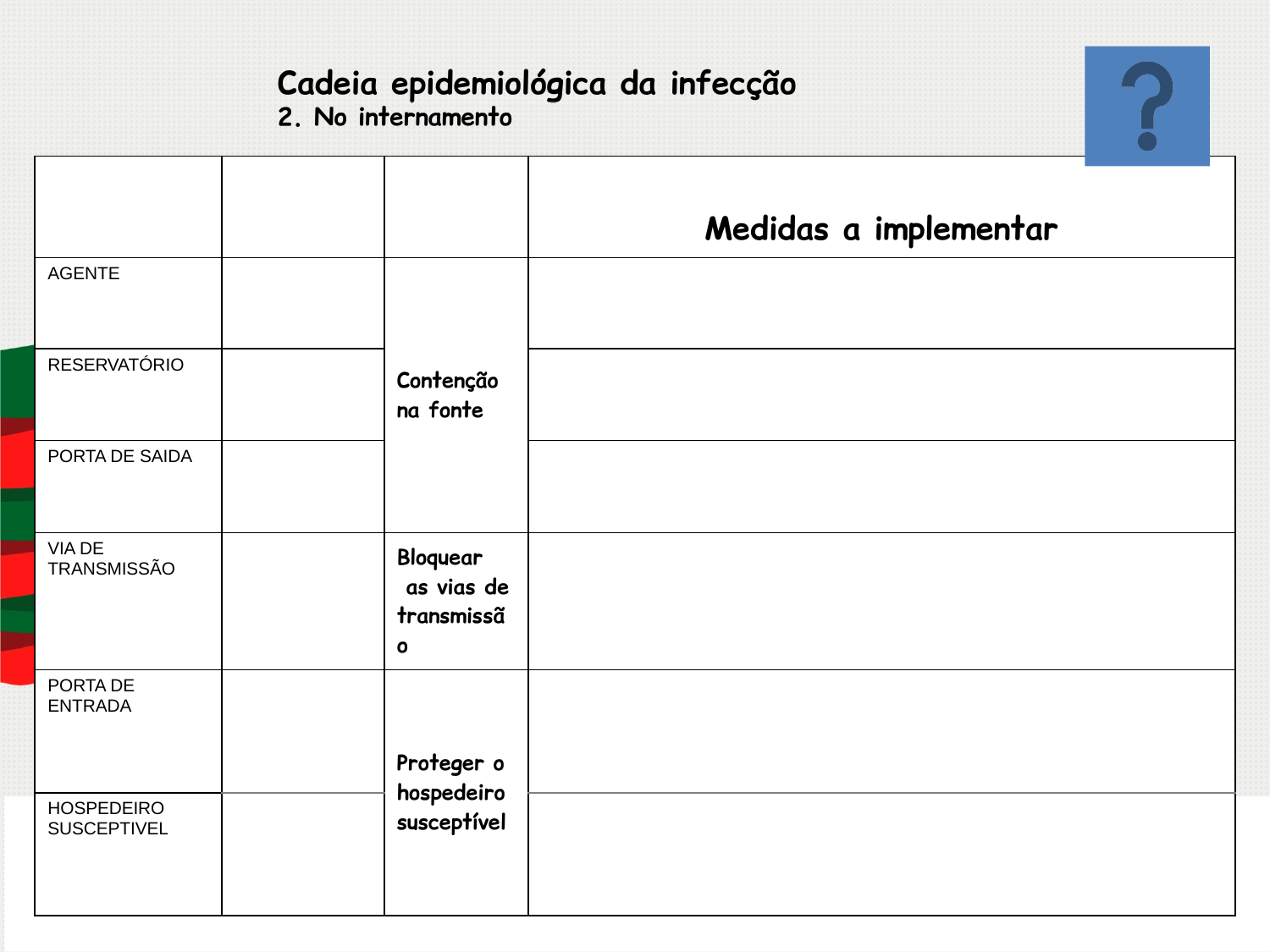

Cadeia epidemiológica da infecção
2. No internamento

|  |  |  | Medidas a implementar |
| --- | --- | --- | --- |
| AGENTE |  | Contenção na fonte |  |
| RESERVATÓRIO |  |  |  |
| PORTA DE SAIDA |  |  |  |
| VIA DE TRANSMISSÃO |  | Bloquear as vias de transmissão |  |
| PORTA DE ENTRADA |  | Proteger o hospedeiro susceptível |  |
| HOSPEDEIRO SUSCEPTIVEL |  |  |  |

25